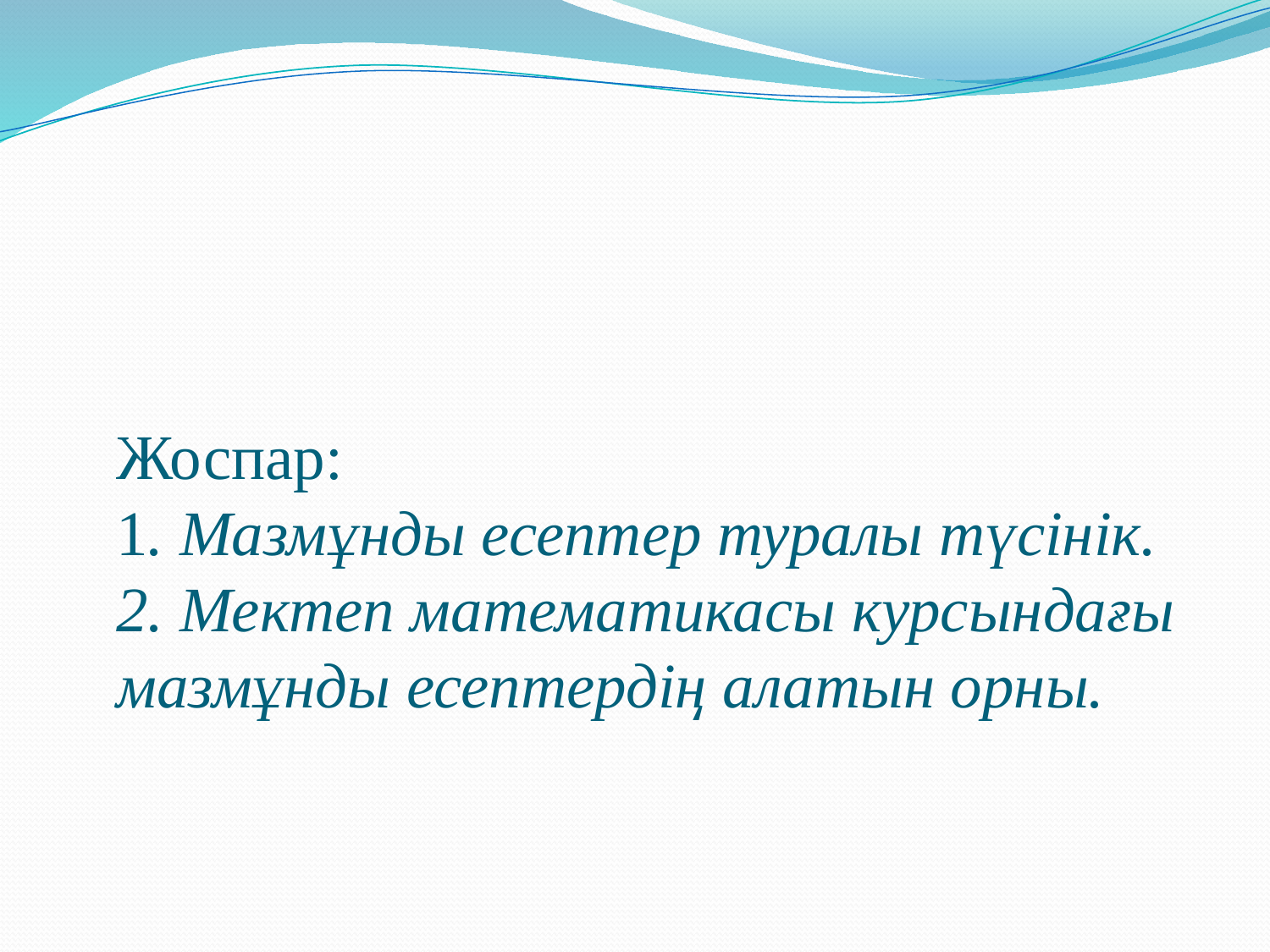

# Жоспар: 1. Мазмұнды есептер туралы түсінік. 2. Мектеп математикасы курсындағы мазмұнды есептердің алатын орны.